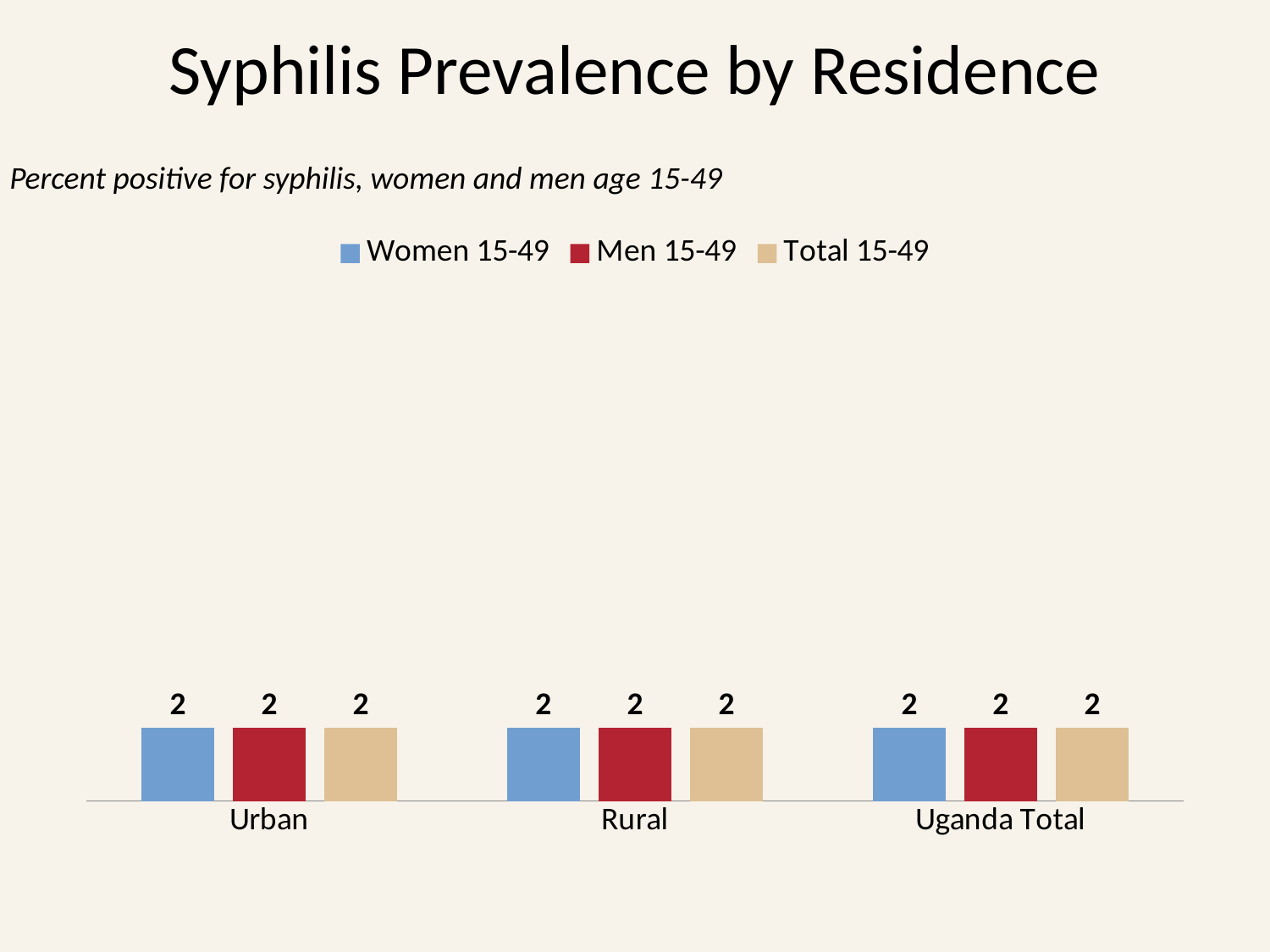

# Syphilis Prevalence by Residence
Percent positive for syphilis, women and men age 15-49

### Chart

| Category | Women 15-49 | Men 15-49 | Total 15-49 |
|---|---|---|---|
| Urban | 2.0 | 2.0 | 2.0 |
| Rural | 2.0 | 2.0 | 2.0 |
| Uganda Total | 2.0 | 2.0 | 2.0 |